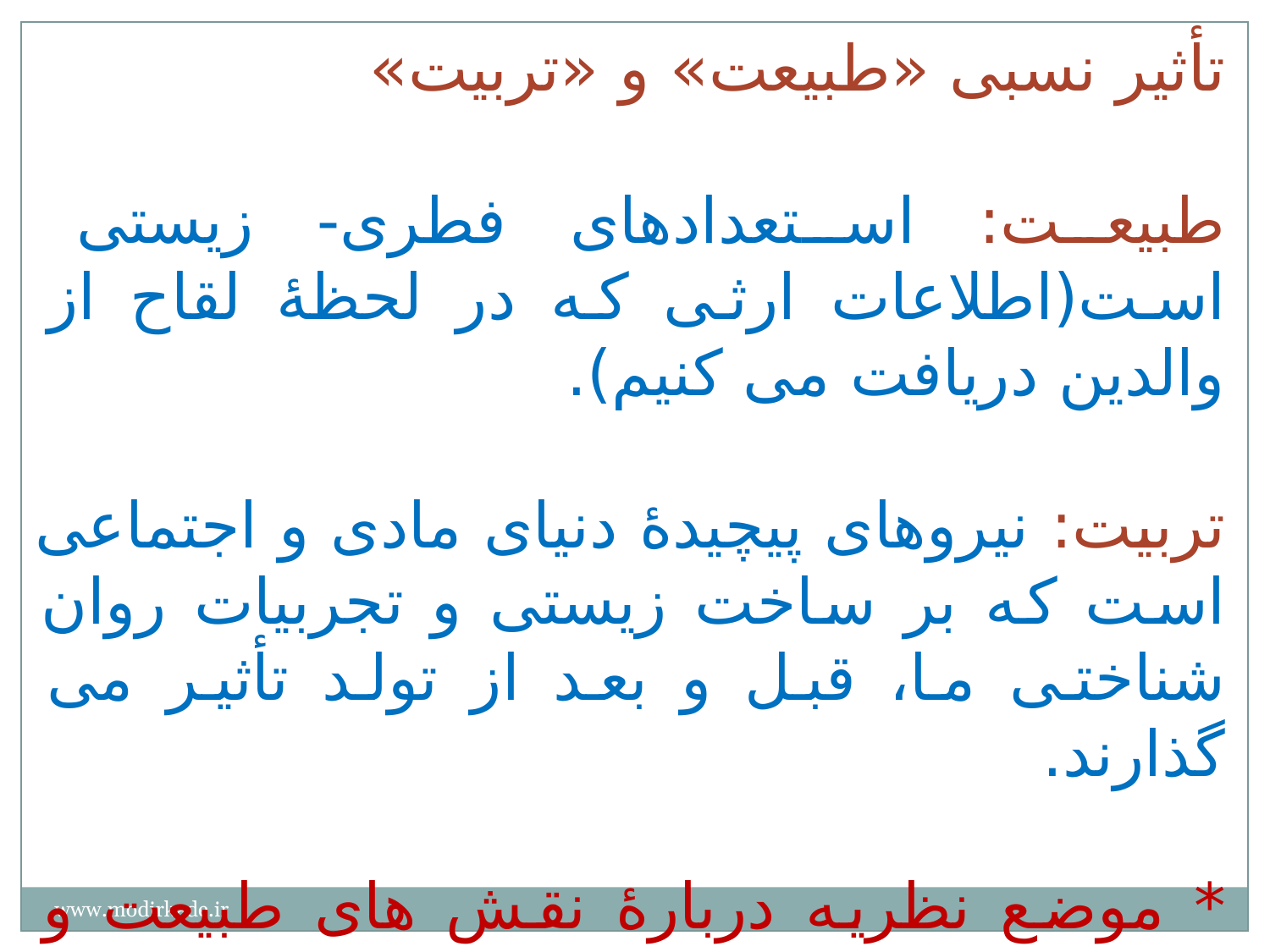

تأثیر نسبی «طبیعت» و «تربیت»

طبیعت: استعدادهای فطری- زیستی است(اطلاعات ارثی که در لحظۀ لقاح از والدین دریافت می کنیم).

تربیت: نیروهای پیچیدۀ دنیای مادی و اجتماعی است که بر ساخت زیستی و تجربیات روان شناختی ما، قبل و بعد از تولد تأثیر می گذارند.

* موضع نظریه دربارۀ نقش های طبیعت و تربیت بر نحوه ای که تفاوت های فردی را توجیه می کند، تأثیر می گذارد.
www.modirkade.ir